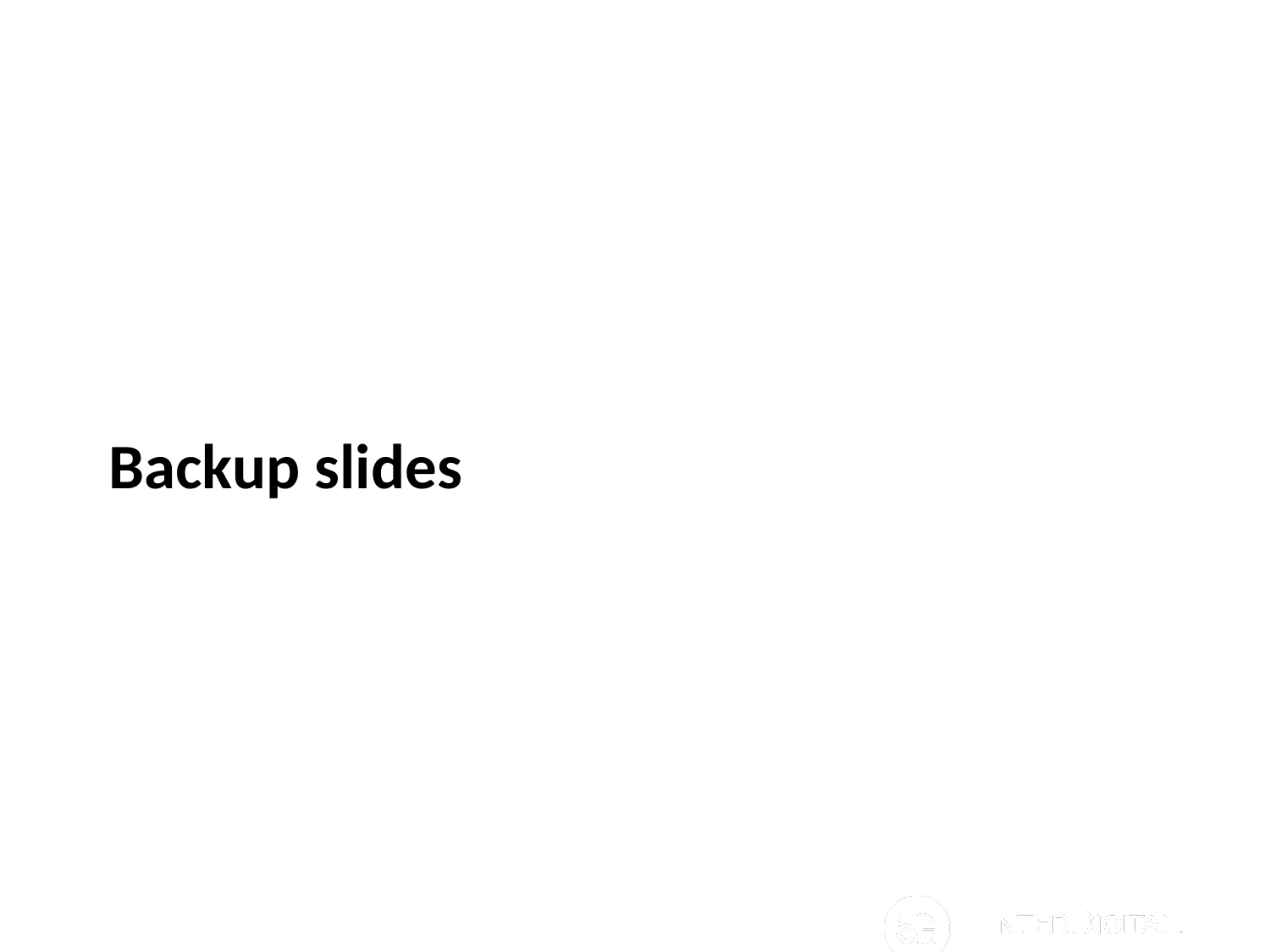

# Backup slides
© 2018 InterDigital, Inc. All Rights Reserved.
© 2018 InterDigital, Inc. All Rights Reserved.
14
14